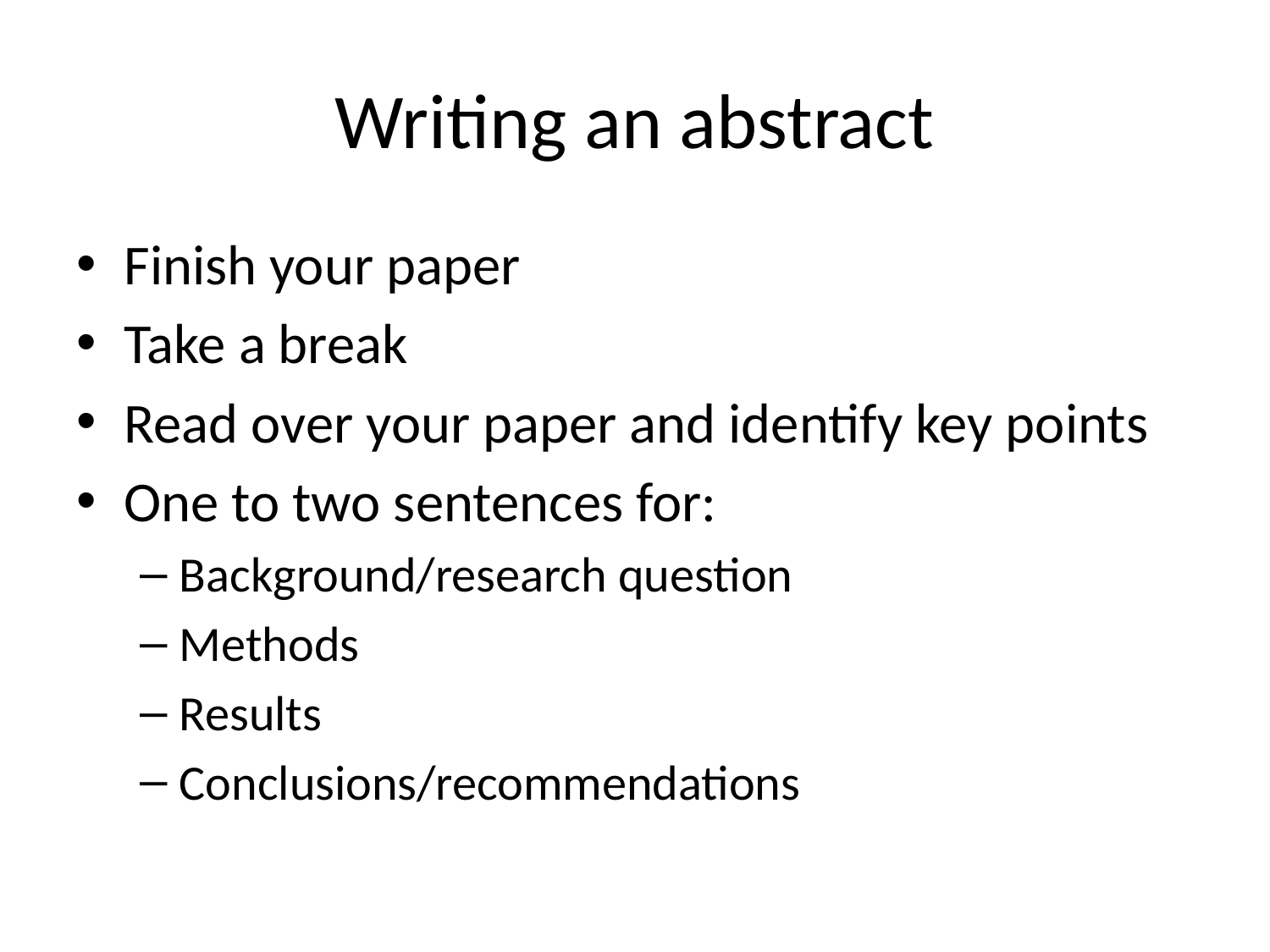

# Writing an abstract
Finish your paper
Take a break
Read over your paper and identify key points
One to two sentences for:
Background/research question
Methods
Results
Conclusions/recommendations